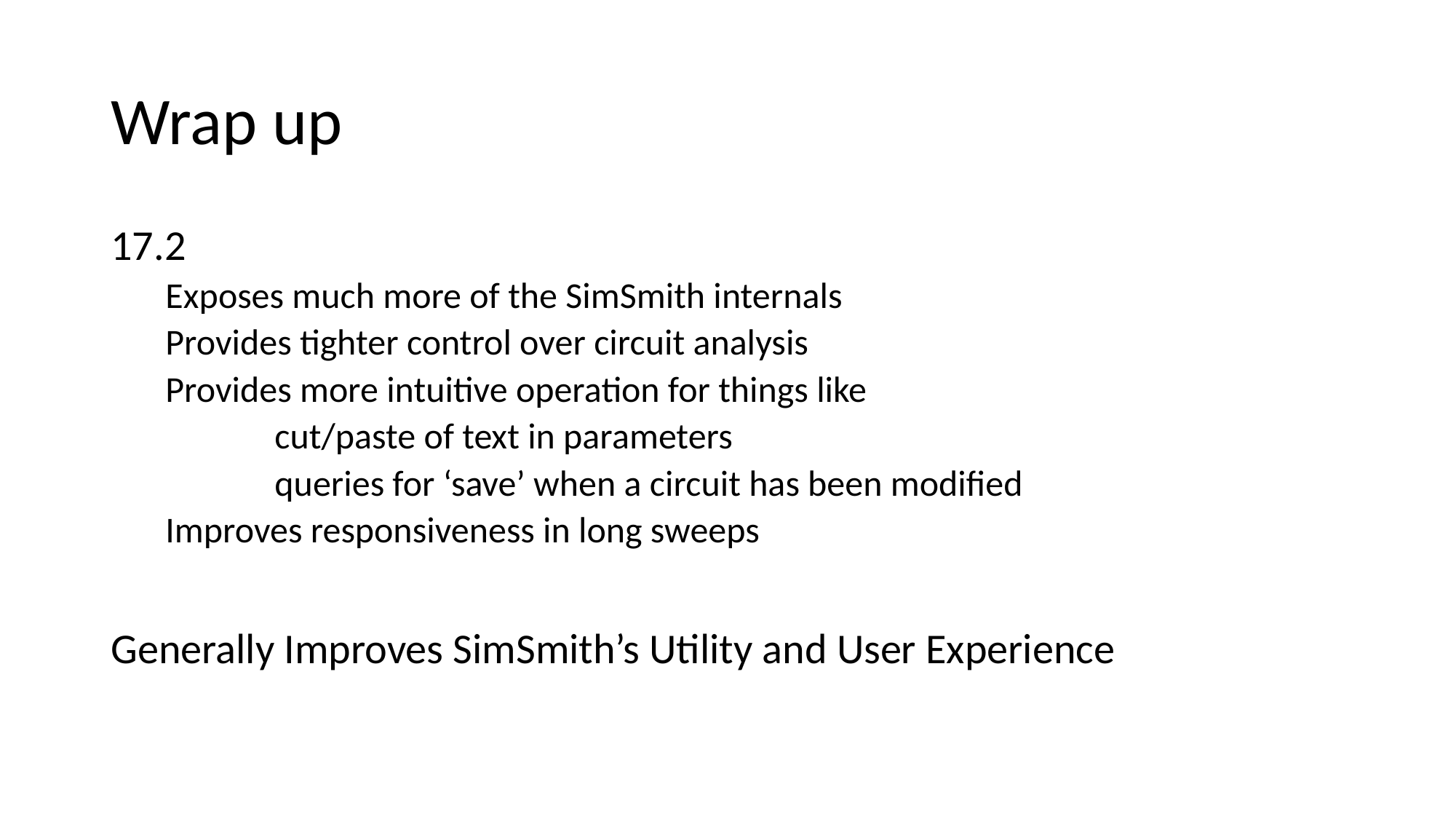

# Wrap up
17.2
Exposes much more of the SimSmith internals
Provides tighter control over circuit analysis
Provides more intuitive operation for things like
	cut/paste of text in parameters
	queries for ‘save’ when a circuit has been modified
Improves responsiveness in long sweeps

Generally Improves SimSmith’s Utility and User Experience